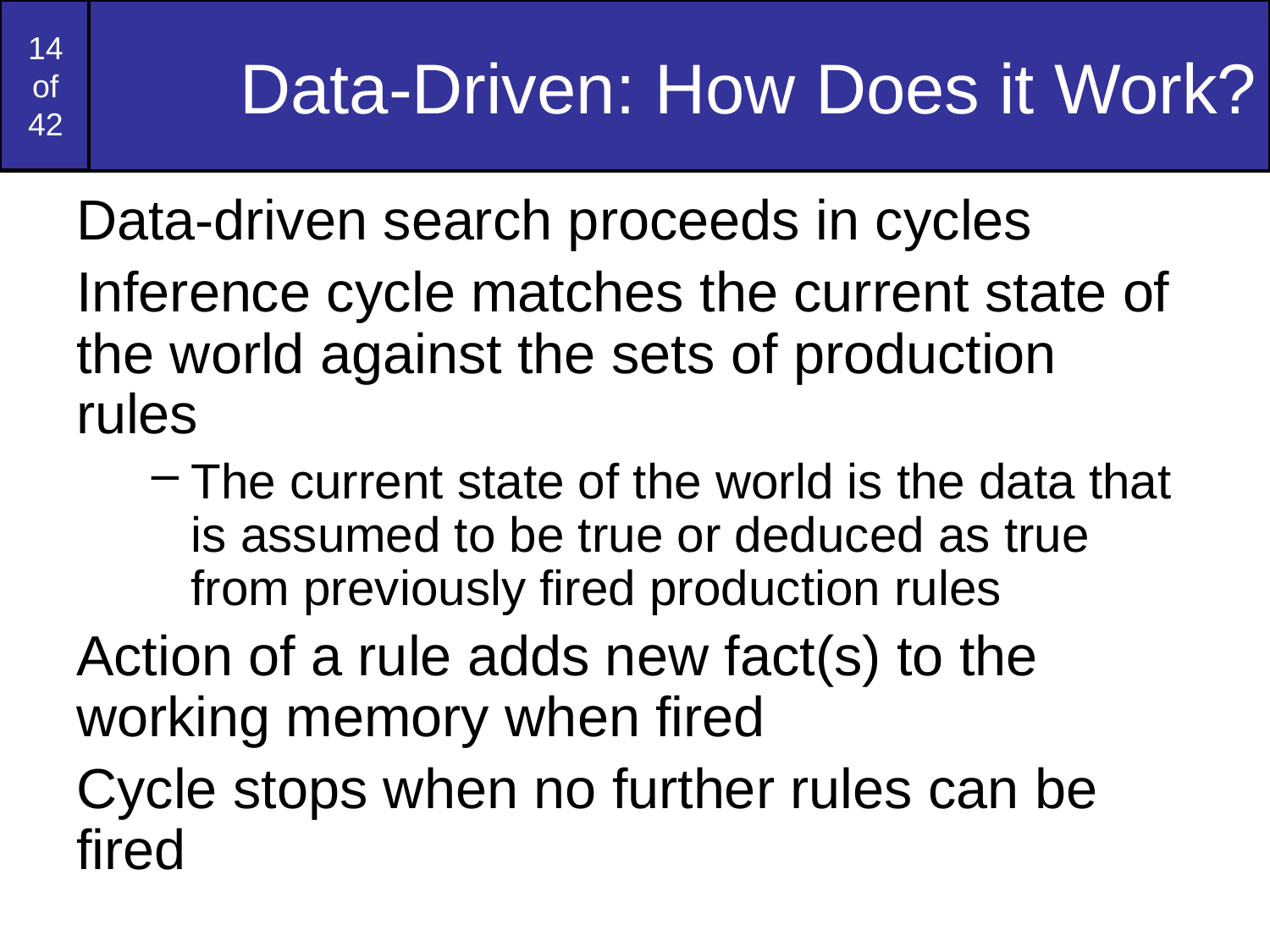

# Data-Driven: How Does it Work?
Data-driven search proceeds in cycles
Inference cycle matches the current state of the world against the sets of production rules
The current state of the world is the data that is assumed to be true or deduced as true from previously fired production rules
Action of a rule adds new fact(s) to the working memory when fired
Cycle stops when no further rules can be fired